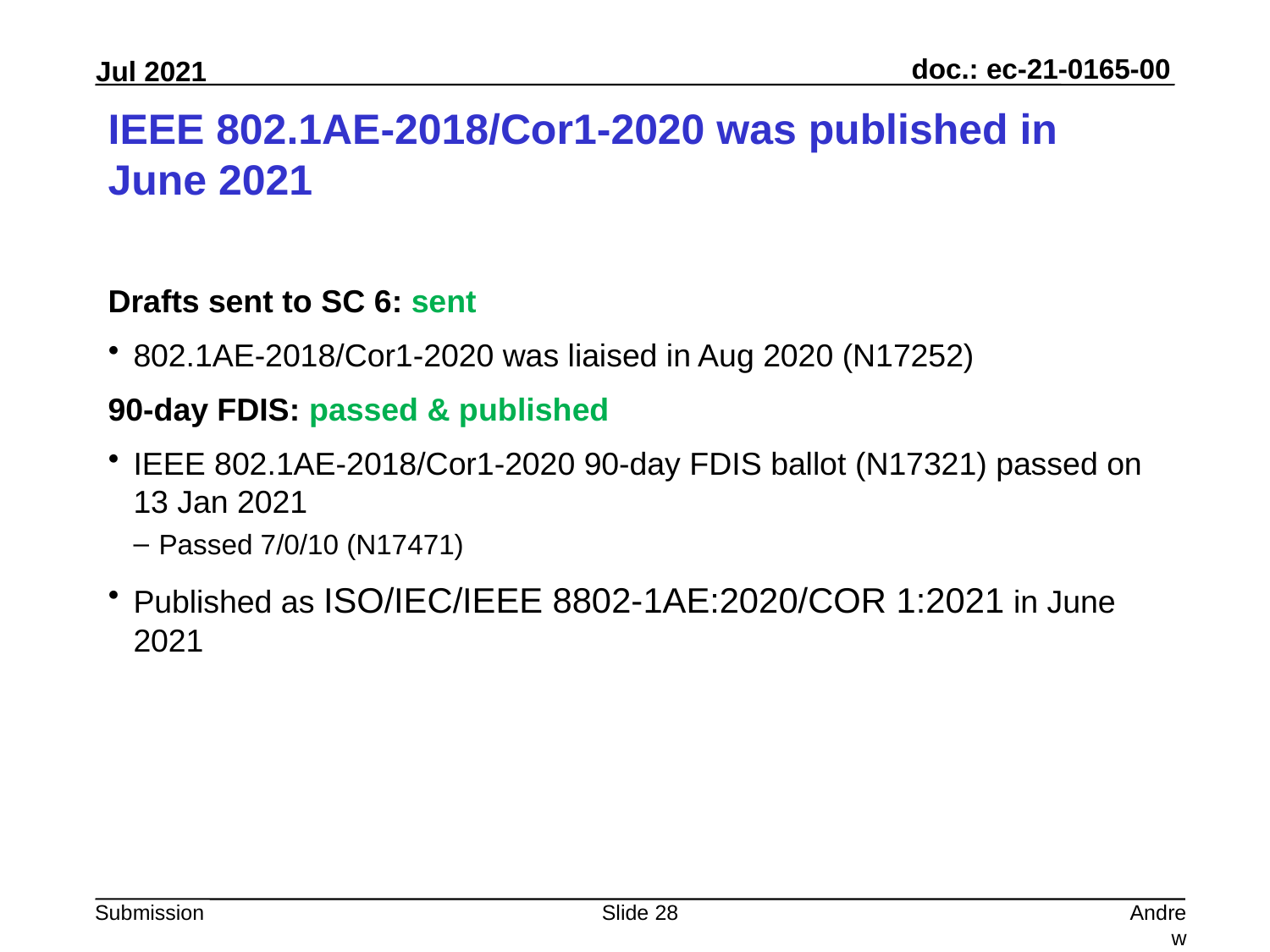

# IEEE 802.1AE-2018/Cor1-2020 was published in June 2021
Drafts sent to SC 6: sent
802.1AE-2018/Cor1-2020 was liaised in Aug 2020 (N17252)
90-day FDIS: passed & published
IEEE 802.1AE-2018/Cor1-2020 90-day FDIS ballot (N17321) passed on 13 Jan 2021
Passed 7/0/10 (N17471)
Published as ISO/IEC/IEEE 8802-1AE:2020/COR 1:2021 in June 2021

Slide 28
Andrew Myles, Cisco